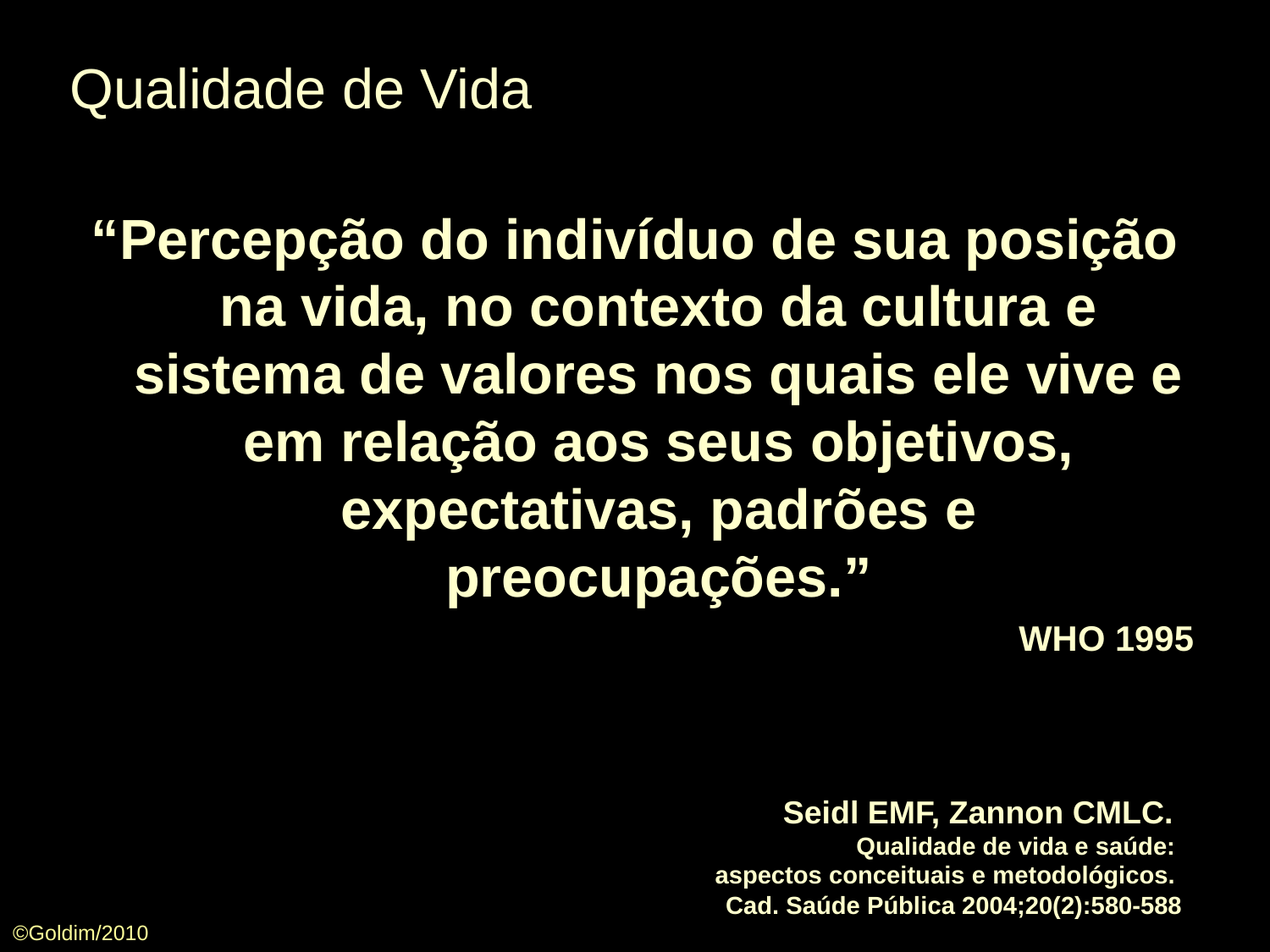

Qualidade de Vida
“Percepção do indivíduo de sua posição na vida, no contexto da cultura e sistema de valores nos quais ele vive e em relação aos seus objetivos, expectativas, padrões e preocupações.”
WHO 1995
Seidl EMF, Zannon CMLC.
Qualidade de vida e saúde:
aspectos conceituais e metodológicos.
Cad. Saúde Pública 2004;20(2):580-588
©Goldim/2010